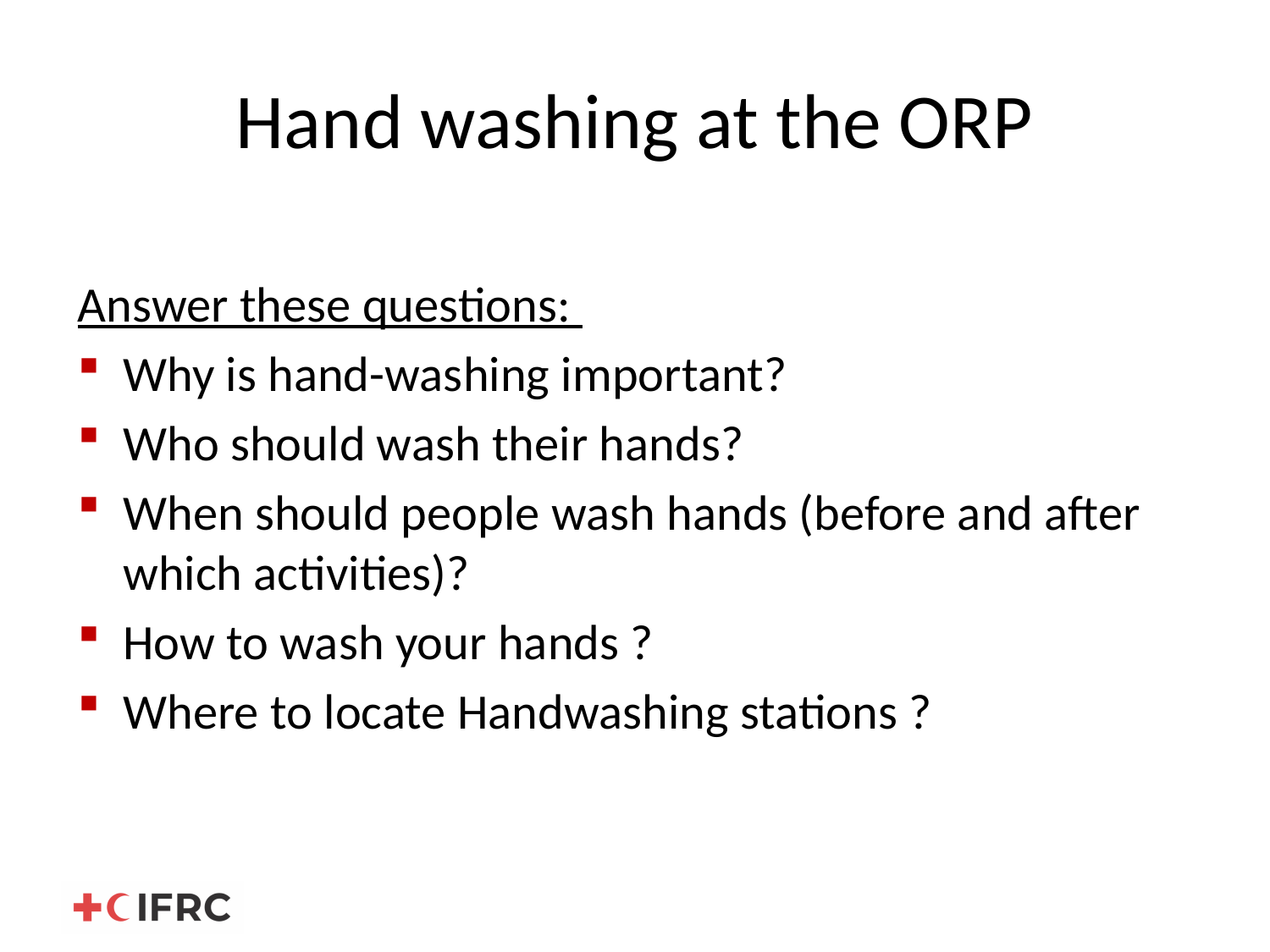

# Hand washing at the ORP
Answer these questions:
Why is hand-washing important?
Who should wash their hands?
When should people wash hands (before and after which activities)?
How to wash your hands ?
Where to locate Handwashing stations ?